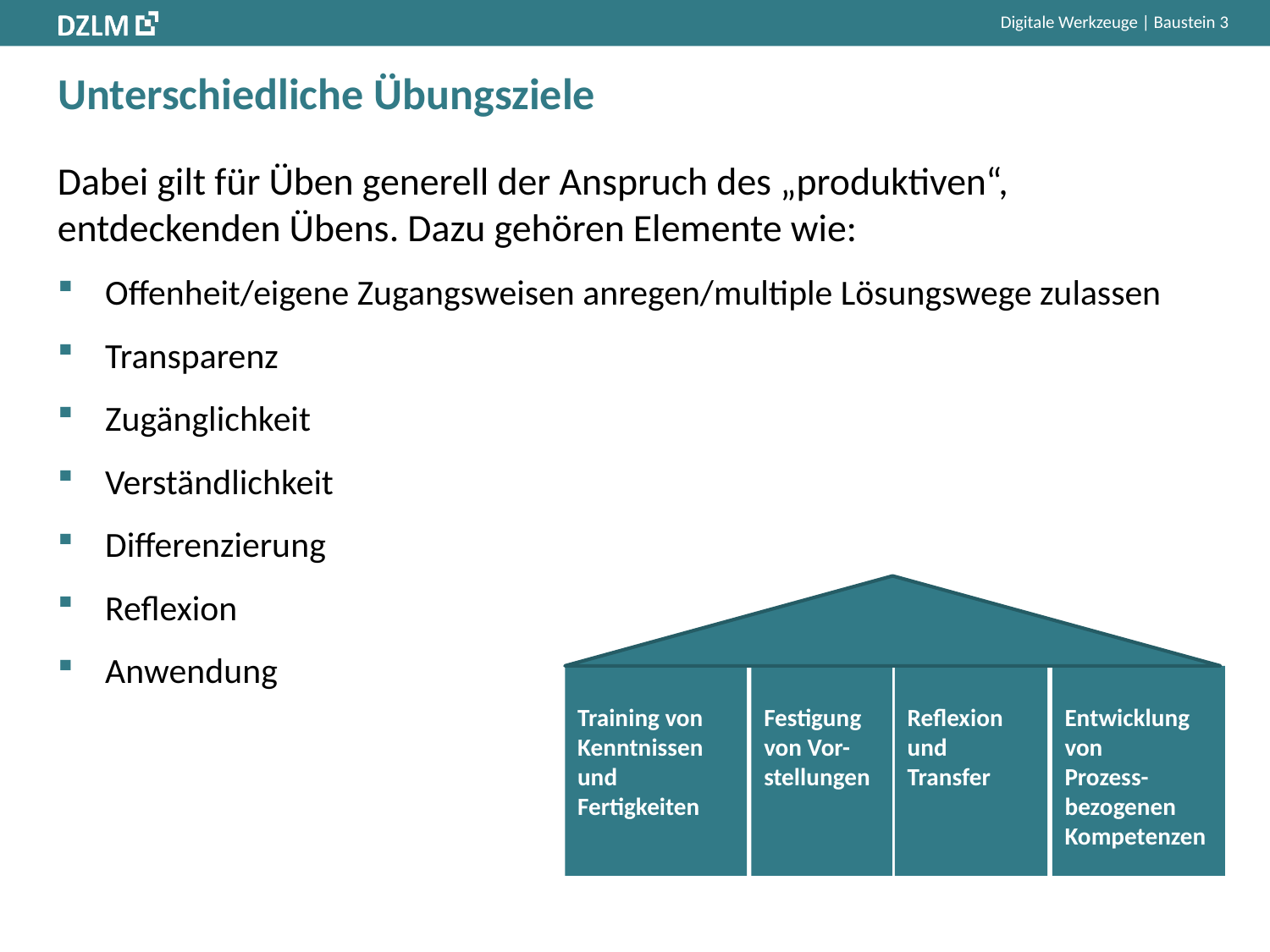

# Unterschiedliche Übungsziele
Dabei gilt für Üben generell der Anspruch des „produktiven“, entdeckenden Übens. Dazu gehören Elemente wie:
Offenheit/eigene Zugangsweisen anregen/multiple Lösungswege zulassen
Transparenz
Zugänglichkeit
Verständlichkeit
Differenzierung
Reflexion
Anwendung

Training von Kenntnissen und Fertigkeiten

Festigung von Vor-stellungen

Reflexion und Transfer

Entwicklung von
Prozess-bezogenen Kompetenzen